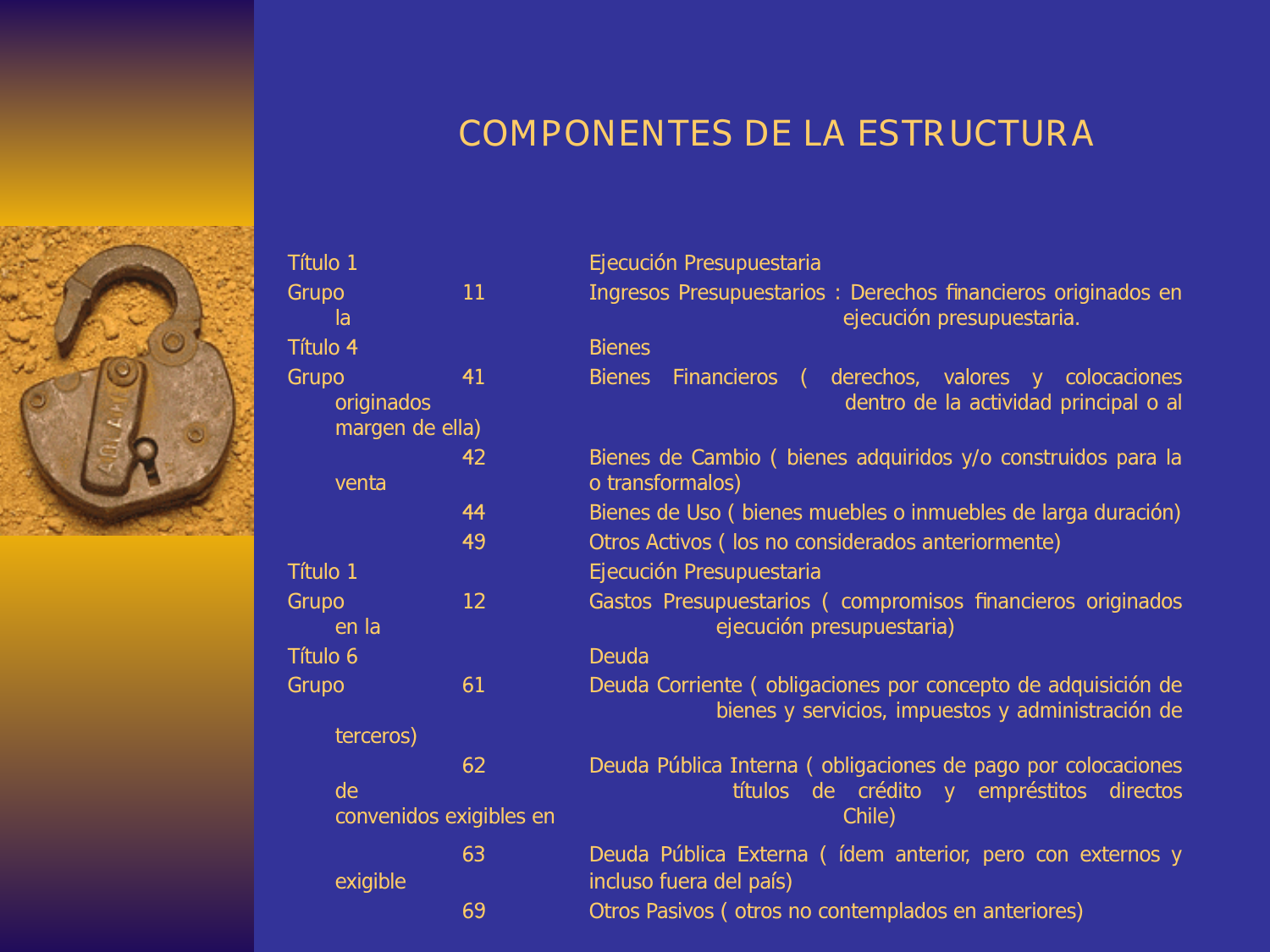

# COMPONENTES DE LA ESTRUCTURA
Título 1		Ejecución Presupuestaria
Grupo	11	Ingresos Presupuestarios : Derechos financieros originados en la 				ejecución presupuestaria.
Título 4		Bienes
Grupo	41	Bienes Financieros ( derechos, valores y colocaciones originados 				dentro de la actividad principal o al margen de ella)
		42	Bienes de Cambio ( bienes adquiridos y/o construidos para la venta 		o transformalos)
		44	Bienes de Uso ( bienes muebles o inmuebles de larga duración)
		49	Otros Activos ( los no considerados anteriormente)
Título 1		Ejecución Presupuestaria
Grupo	12	Gastos Presupuestarios ( compromisos financieros originados en la 			ejecución presupuestaria)
Título 6		Deuda
Grupo	61	Deuda Corriente ( obligaciones por concepto de adquisición de 			bienes y servicios, impuestos y administración de terceros)
		62	Deuda Pública Interna ( obligaciones de pago por colocaciones de 			títulos de crédito y empréstitos directos convenidos exigibles en 			Chile)
		63	Deuda Pública Externa ( ídem anterior, pero con externos y exigible 		incluso fuera del país)
		69	Otros Pasivos ( otros no contemplados en anteriores)